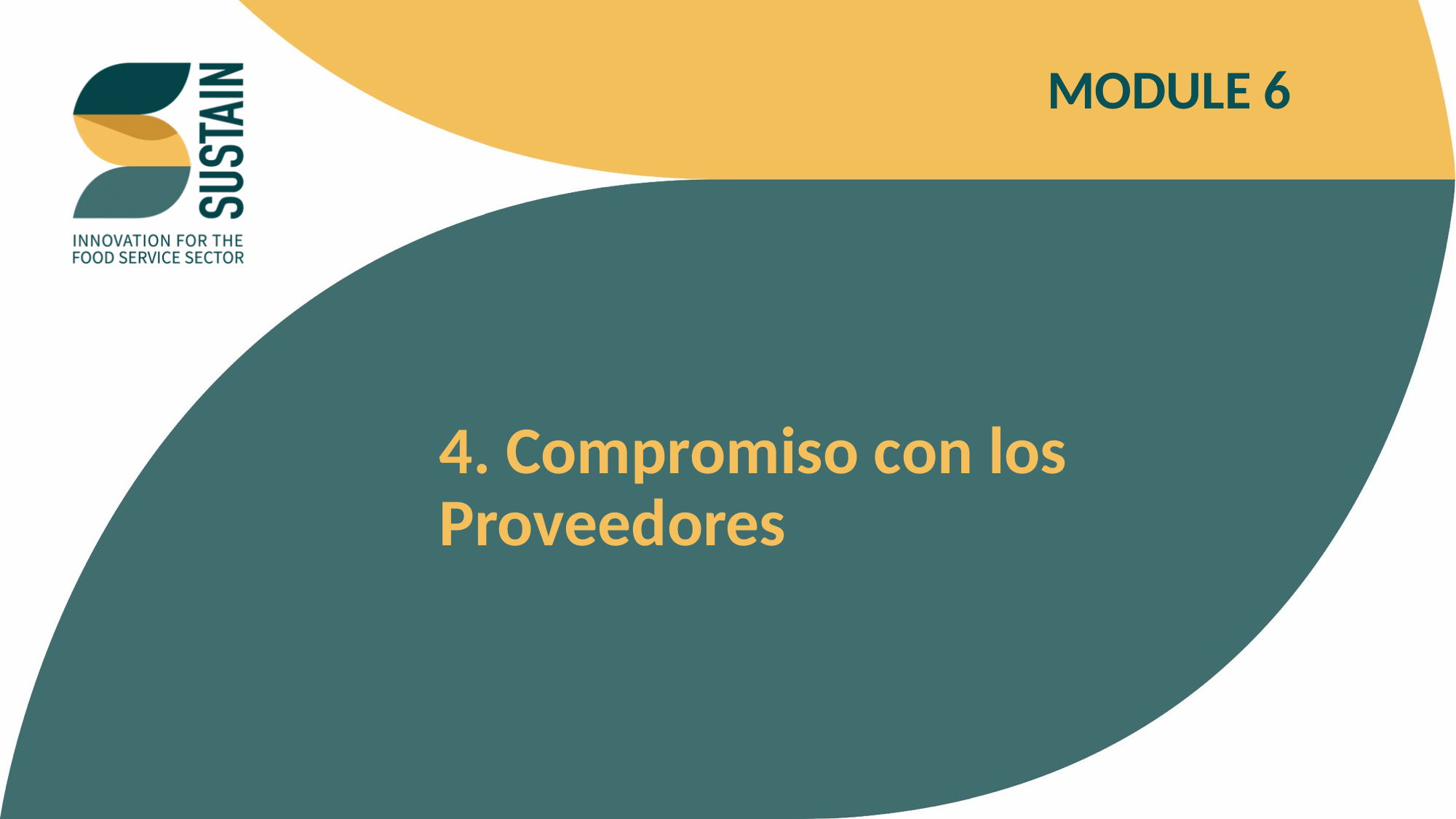

MODULE 6
4. Compromiso con los Proveedores